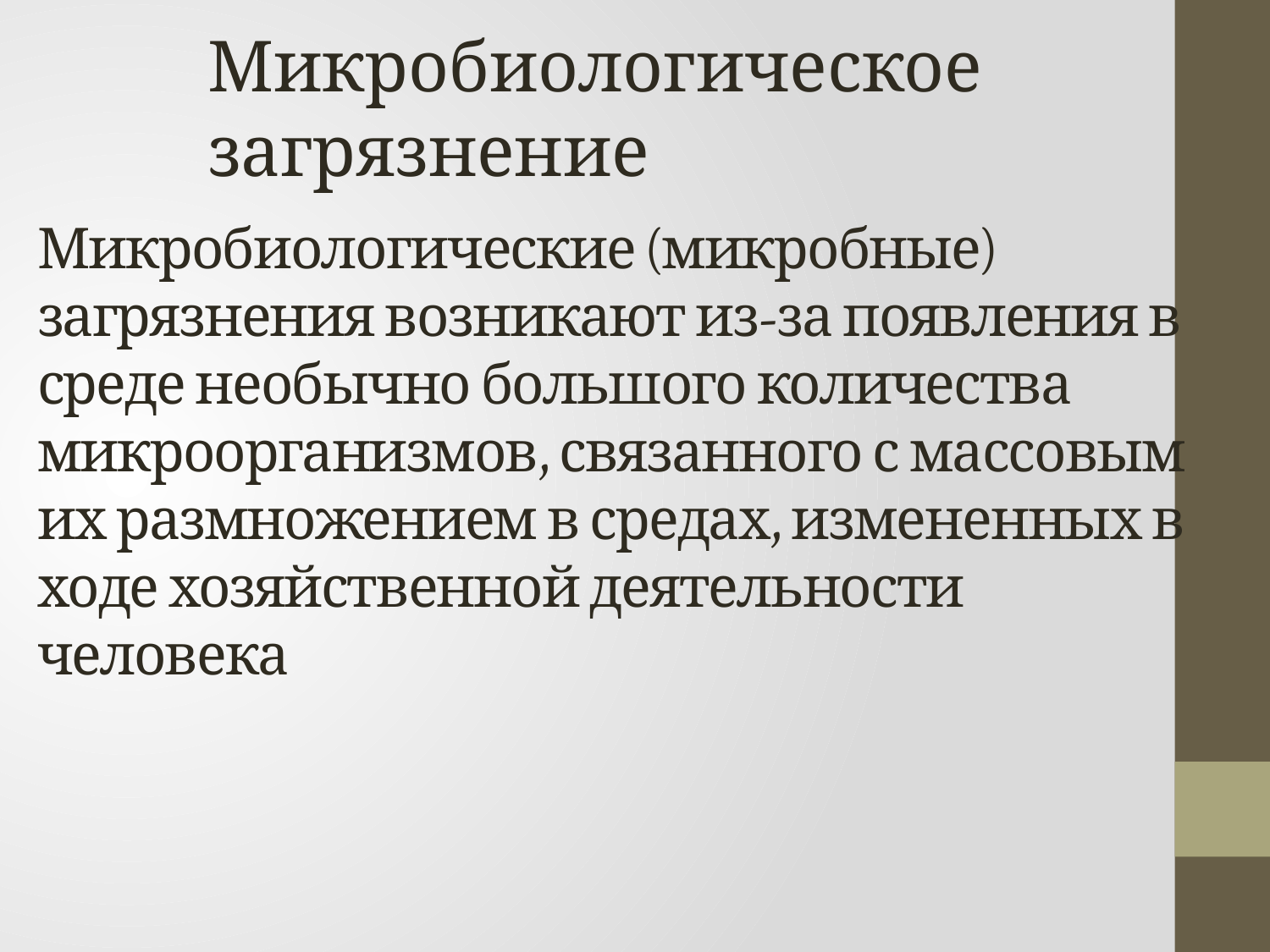

Микробиологическое загрязнение
# Микробиологические (микробные) загрязнения возникают из-за появления в среде необычно большого количества микроорганизмов, связанного с массовым их размножением в средах, измененных в ходе хозяйственной деятельности человека